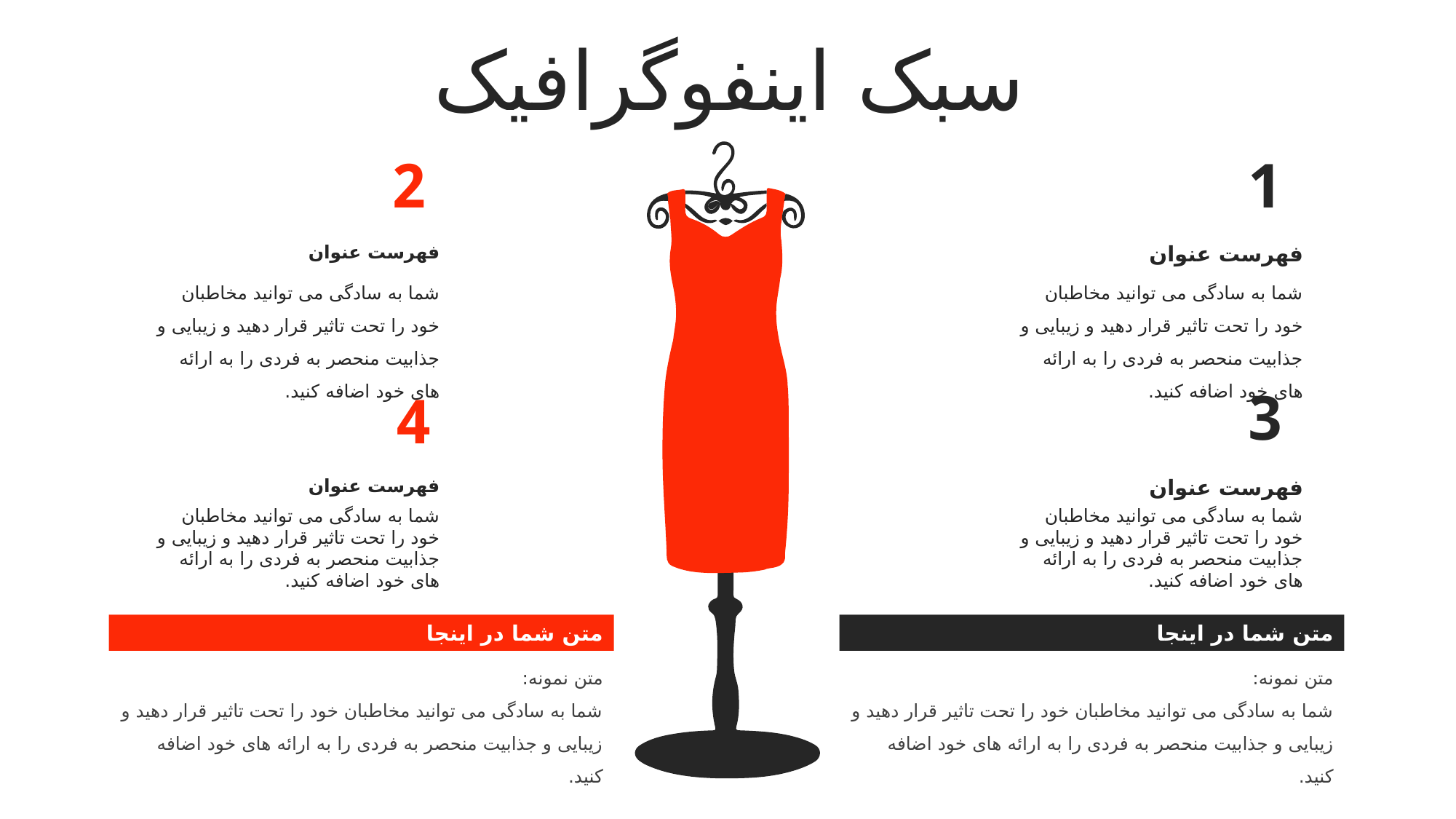

سبک اینفوگرافیک

2
فهرست عنوان
شما به سادگی می توانید مخاطبان خود را تحت تاثیر قرار دهید و زیبایی و جذابیت منحصر به فردی را به ارائه های خود اضافه کنید.
4
فهرست عنوان
شما به سادگی می توانید مخاطبان خود را تحت تاثیر قرار دهید و زیبایی و جذابیت منحصر به فردی را به ارائه های خود اضافه کنید.
1
فهرست عنوان
شما به سادگی می توانید مخاطبان خود را تحت تاثیر قرار دهید و زیبایی و جذابیت منحصر به فردی را به ارائه های خود اضافه کنید.
3
فهرست عنوان
شما به سادگی می توانید مخاطبان خود را تحت تاثیر قرار دهید و زیبایی و جذابیت منحصر به فردی را به ارائه های خود اضافه کنید.
متن شما در اینجا
متن نمونه:
شما به سادگی می توانید مخاطبان خود را تحت تاثیر قرار دهید و زیبایی و جذابیت منحصر به فردی را به ارائه های خود اضافه کنید.
متن شما در اینجا
متن نمونه:
شما به سادگی می توانید مخاطبان خود را تحت تاثیر قرار دهید و زیبایی و جذابیت منحصر به فردی را به ارائه های خود اضافه کنید.